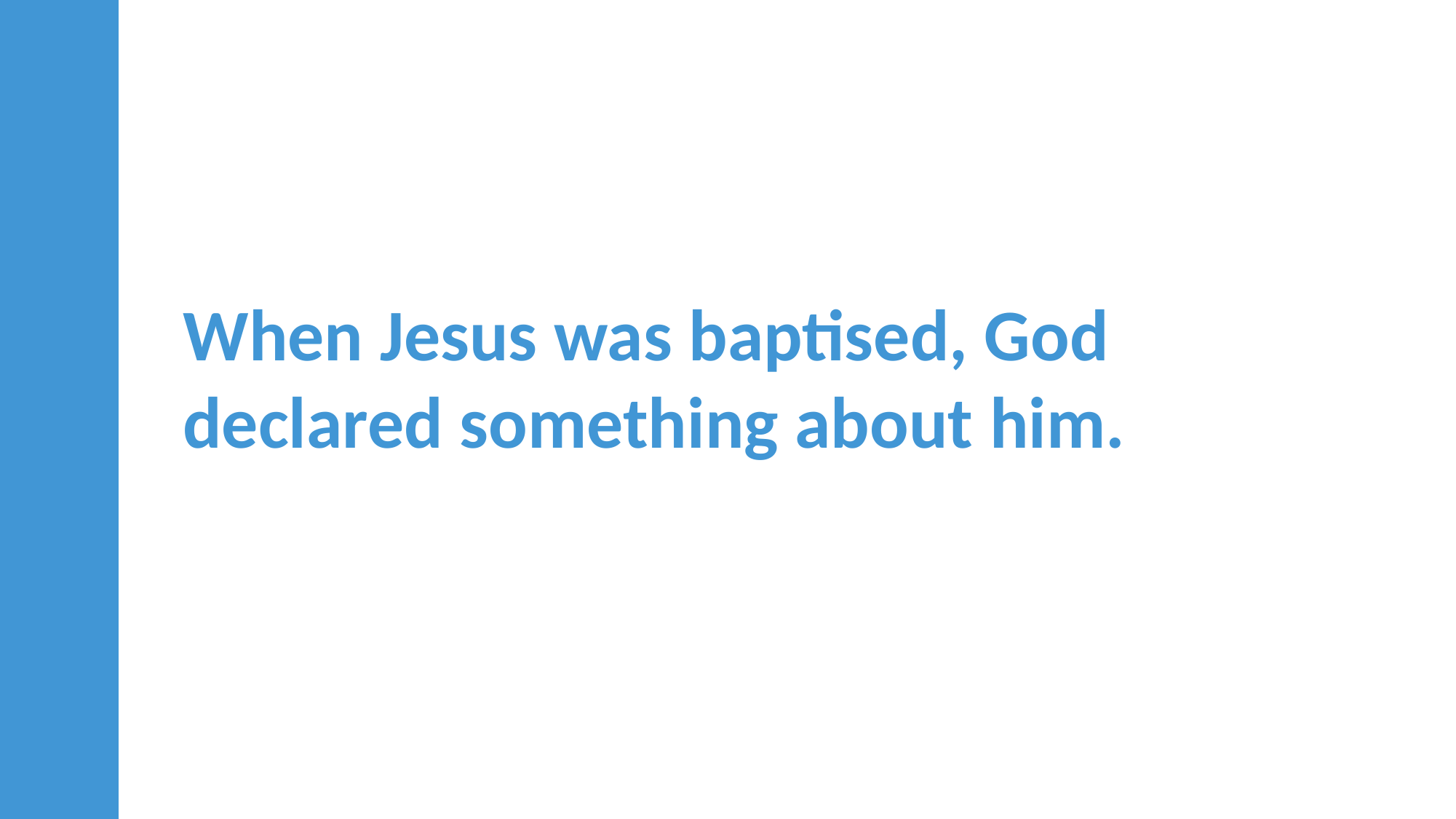

When Jesus was baptised, God declared something about him.